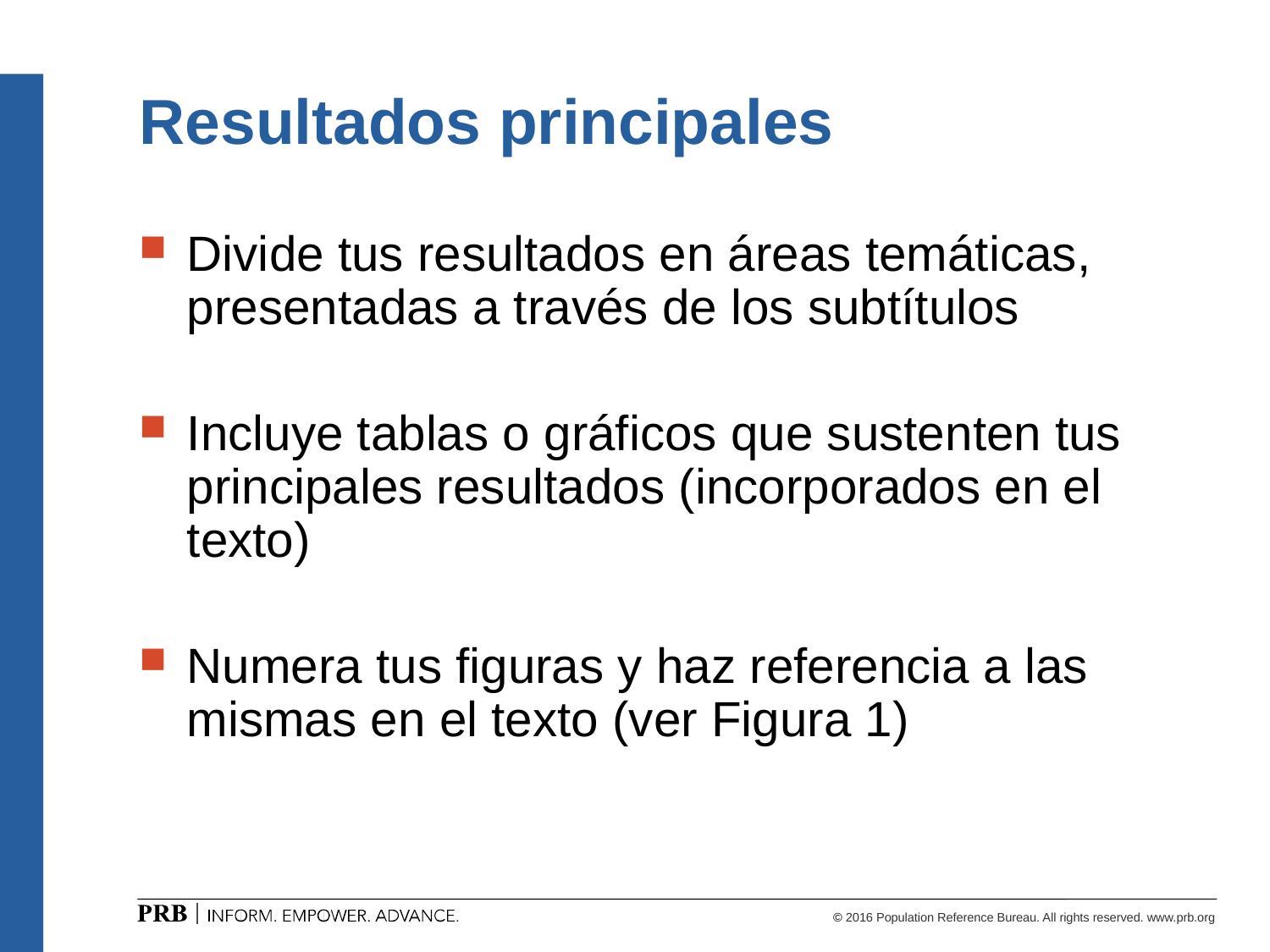

# Resultados principales
Divide tus resultados en áreas temáticas, presentadas a través de los subtítulos

Incluye tablas o gráficos que sustenten tus principales resultados (incorporados en el texto)

Numera tus figuras y haz referencia a las mismas en el texto (ver Figura 1)